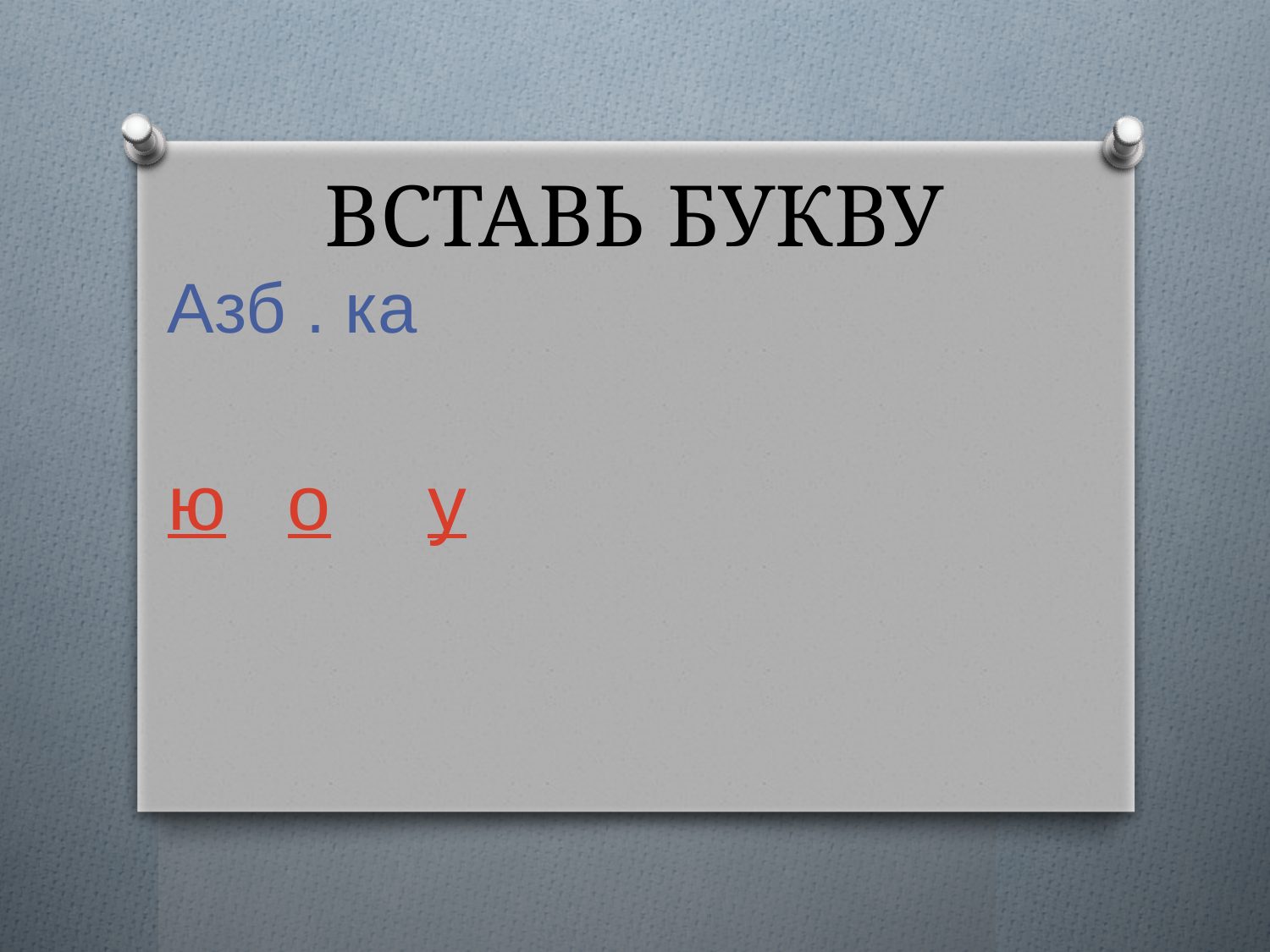

# ВСТАВЬ БУКВУ
Азб . ка
ю
о
у